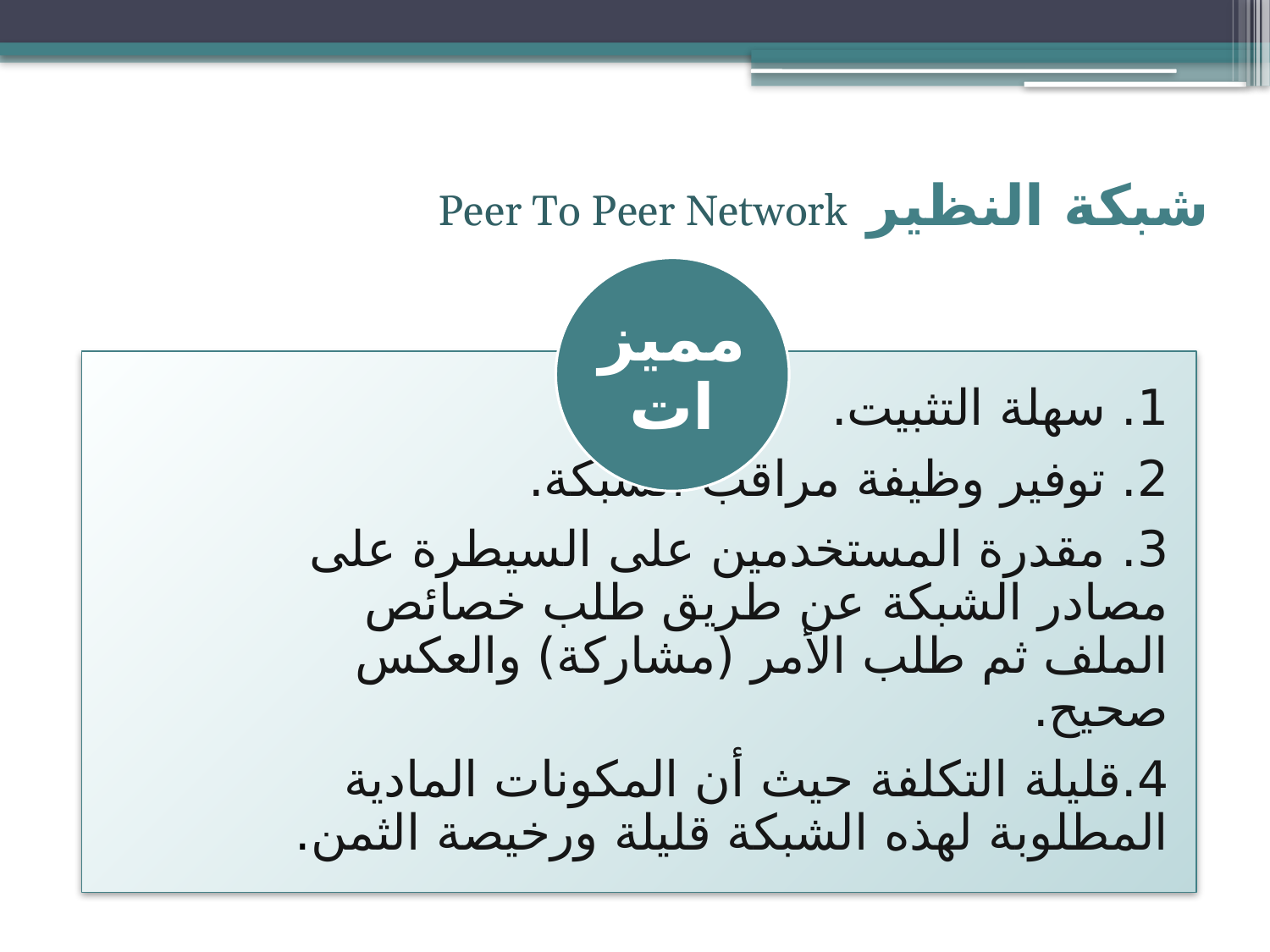

شبكة النظير Peer To Peer Network
1. سهلة التثبيت.
2. توفير وظيفة مراقب الشبكة.
3. مقدرة المستخدمين على السيطرة على مصادر الشبكة عن طريق طلب خصائص الملف ثم طلب الأمر (مشاركة) والعكس صحيح.
4.قليلة التكلفة حيث أن المكونات المادية المطلوبة لهذه الشبكة قليلة ورخيصة الثمن.
مميزات